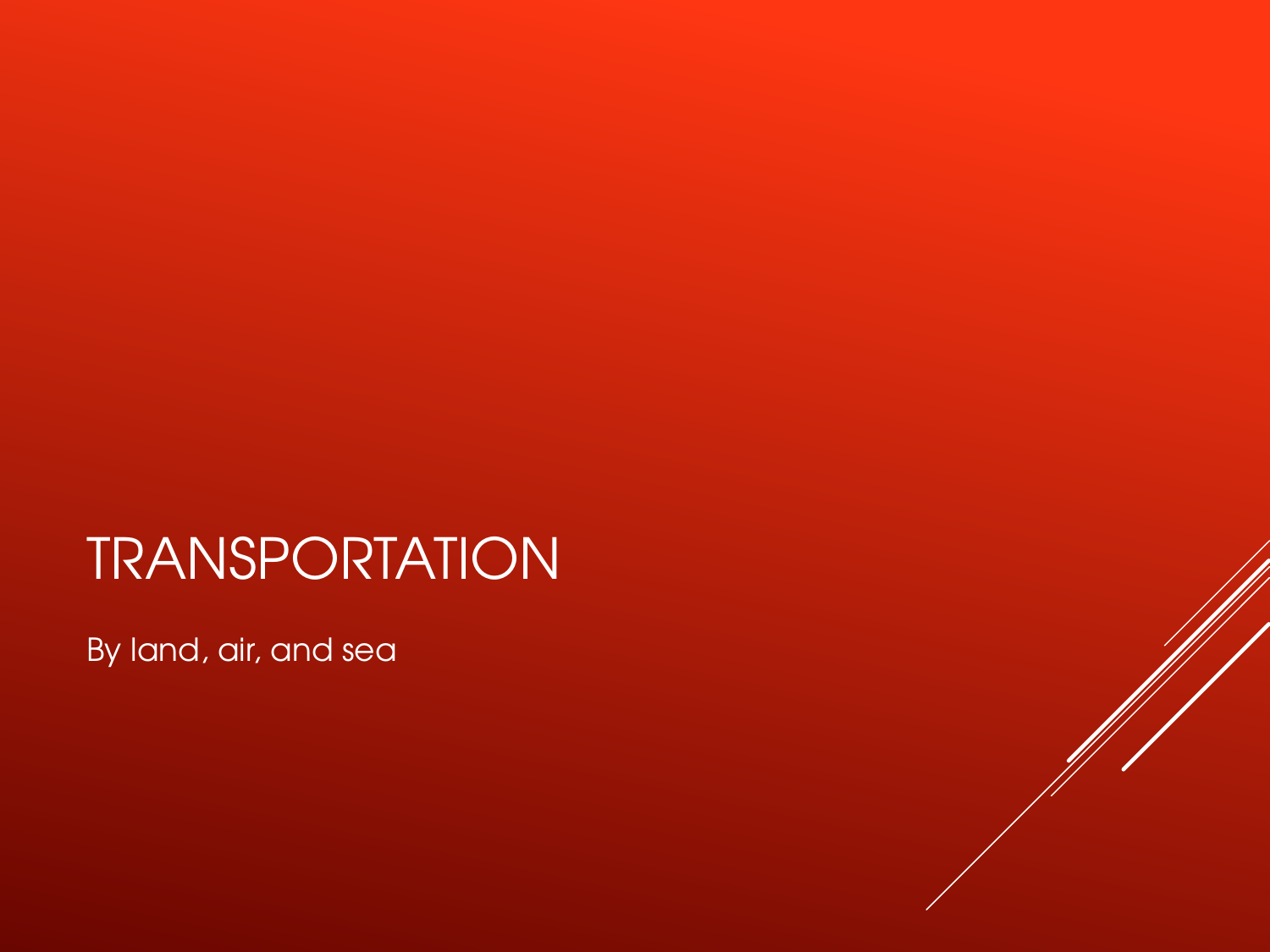

# Transportation
By land, air, and sea